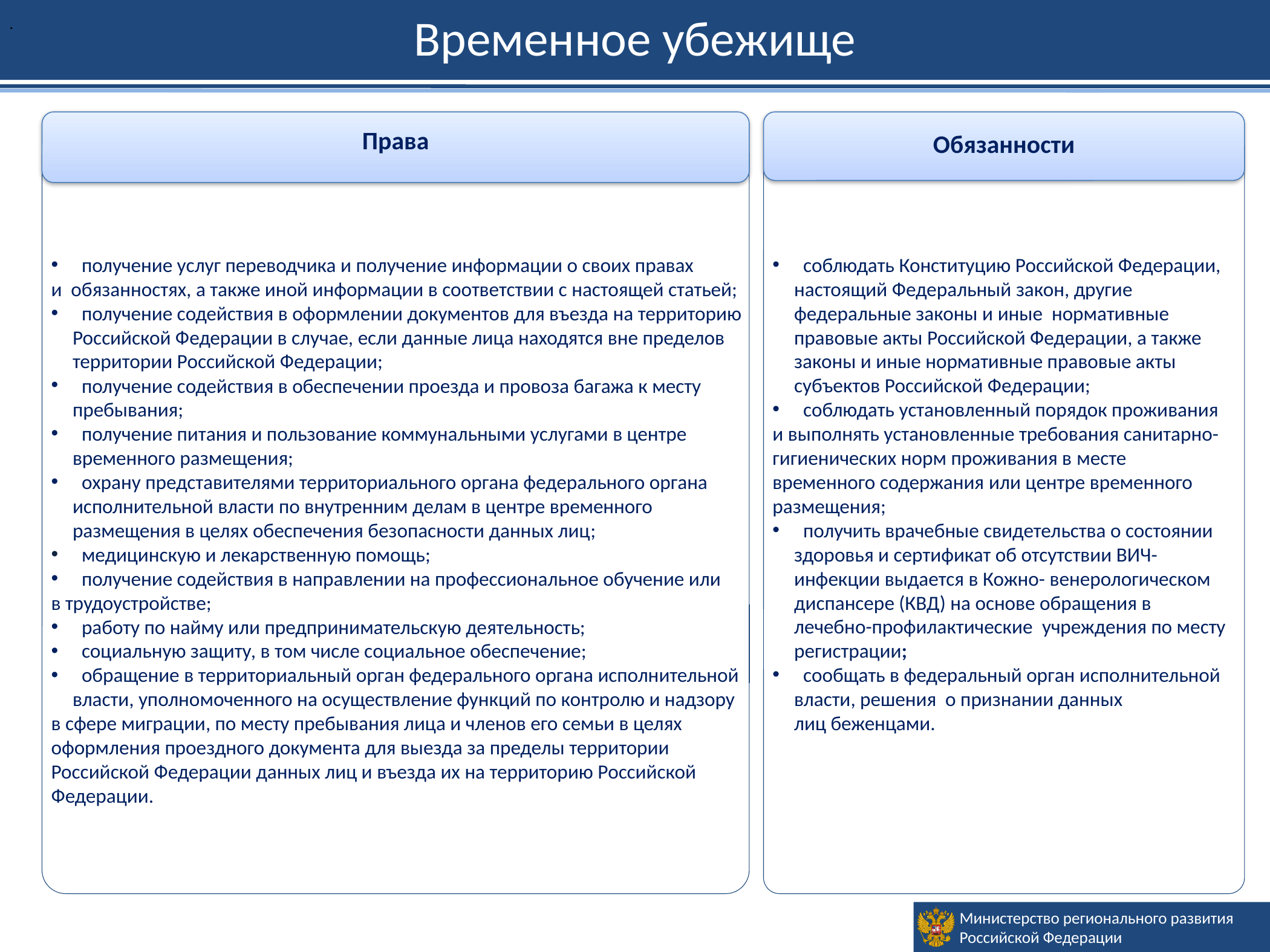

Временное убежище
.
Права

Обязанности

  получение услуг переводчика и получение информации о своих правах
и  обязанностях, а также иной информации в соответствии с настоящей статьей;
  получение содействия в оформлении документов для въезда на территорию Российской Федерации в случае, если данные лица находятся вне пределов территории Российской Федерации;
  получение содействия в обеспечении проезда и провоза багажа к месту пребывания;
  получение питания и пользование коммунальными услугами в центре временного размещения;
  охрану представителями территориального органа федерального органа исполнительной власти по внутренним делам в центре временного размещения в целях обеспечения безопасности данных лиц;
  медицинскую и лекарственную помощь;
  получение содействия в направлении на профессиональное обучение или
в трудоустройстве;
  работу по найму или предпринимательскую деятельность;
  социальную защиту, в том числе социальное обеспечение;
  обращение в территориальный орган федерального органа исполнительной власти, уполномоченного на осуществление функций по контролю и надзору
в сфере миграции, по месту пребывания лица и членов его семьи в целях оформления проездного документа для выезда за пределы территории Российской Федерации данных лиц и въезда их на территорию Российской Федерации.

  соблюдать Конституцию Российской Федерации, настоящий Федеральный закон, другие федеральные законы и иные  нормативные   правовые акты Российской Федерации, а также законы и иные нормативные правовые акты субъектов Российской Федерации;
  соблюдать установленный порядок проживания
и выполнять установленные требования санитарно-гигиенических норм проживания в месте временного содержания или центре временного размещения;
  получить врачебные свидетельства о состоянии здоровья и сертификат об отсутствии ВИЧ-инфекции выдается в Кожно- венерологическом диспансере (КВД) на основе обращения в лечебно-профилактические  учреждения по месту регистрации;
  сообщать в федеральный орган исполнительной власти, решения  о признании данных лиц беженцами.